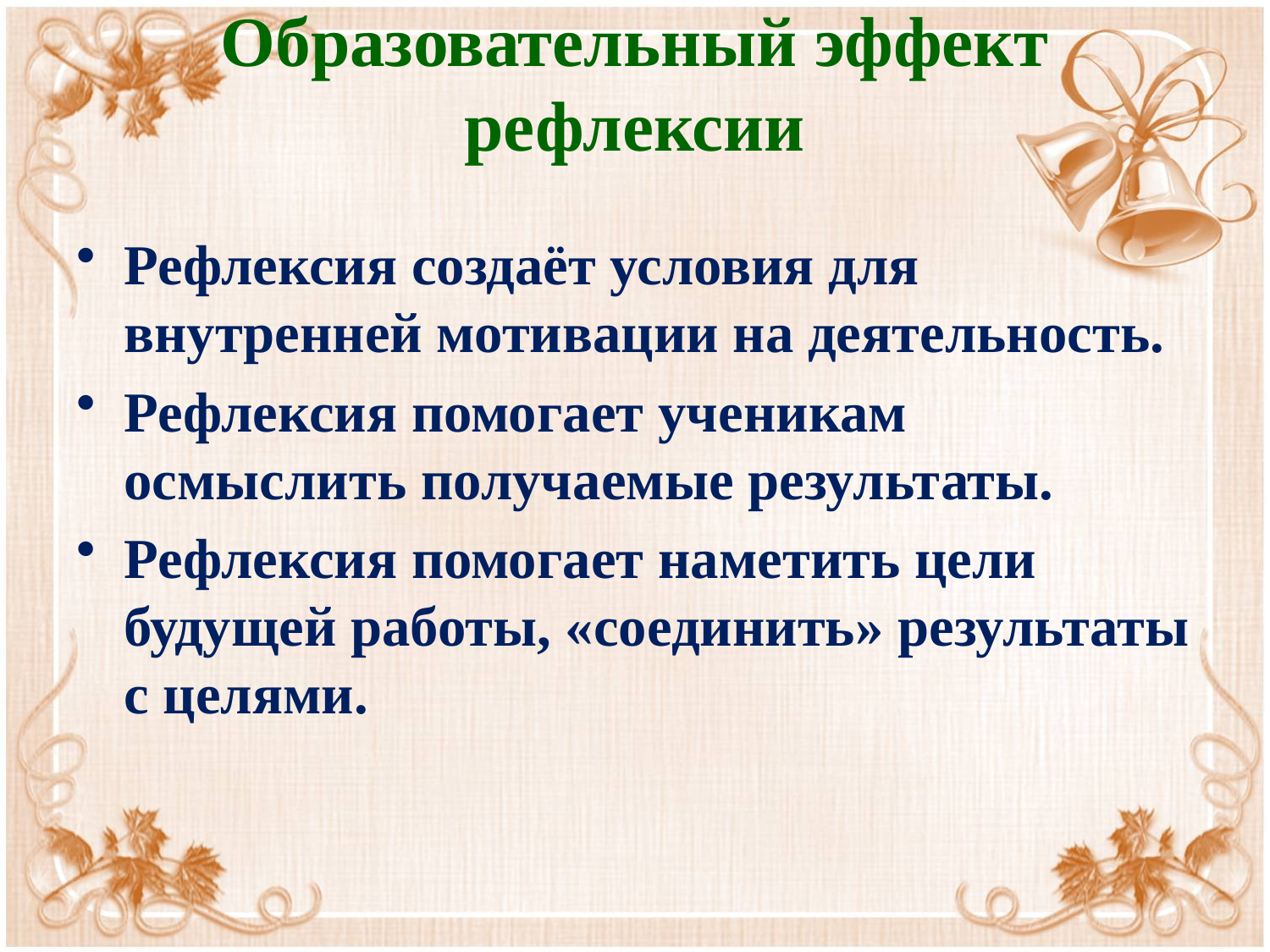

# Образовательный эффект рефлексии
Рефлексия создаёт условия для внутренней мотивации на деятельность.
Рефлексия помогает ученикам осмыслить получаемые результаты.
Рефлексия помогает наметить цели будущей работы, «соединить» результаты с целями.